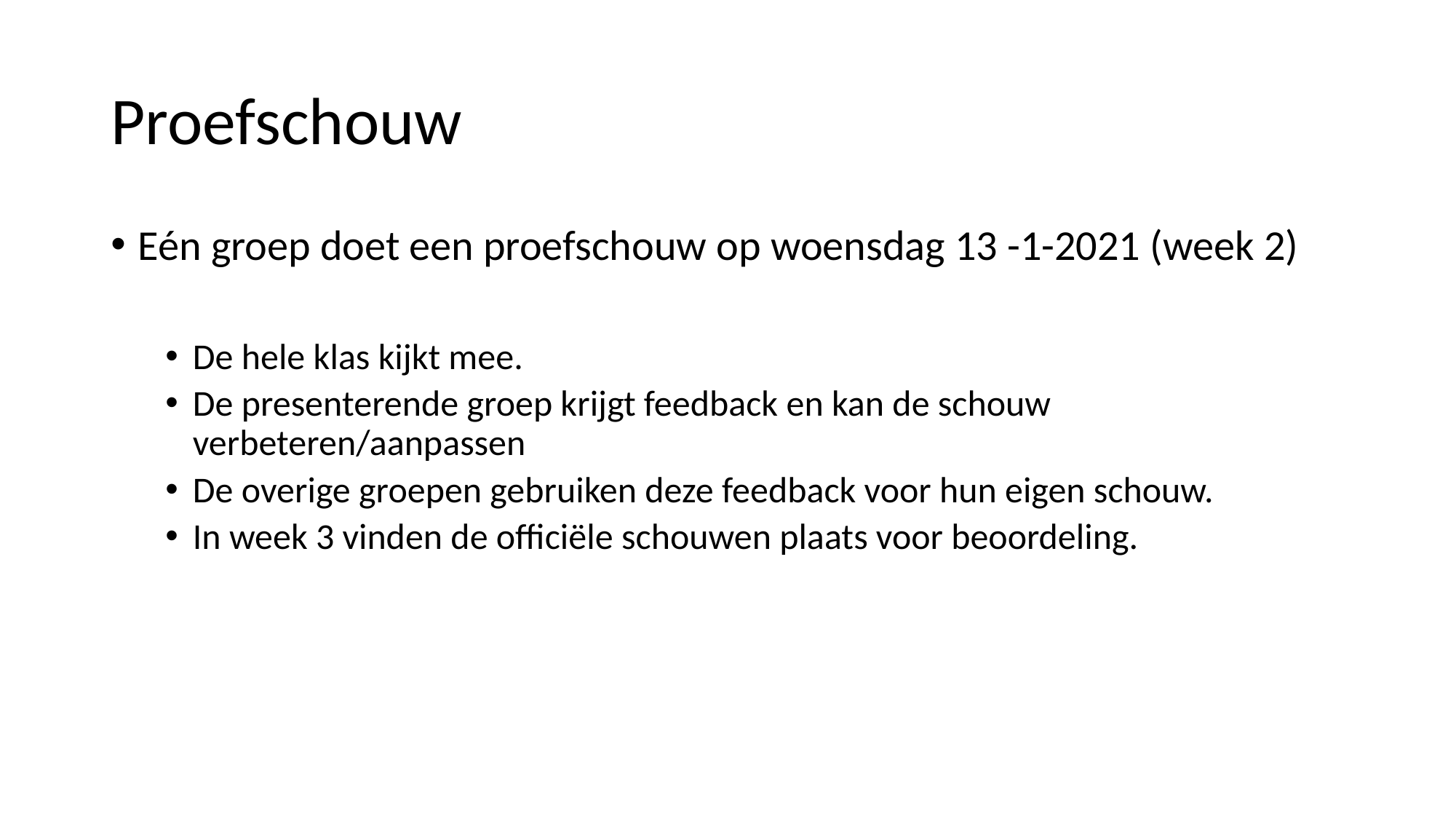

# Proefschouw
Eén groep doet een proefschouw op woensdag 13 -1-2021 (week 2)

De hele klas kijkt mee.
De presenterende groep krijgt feedback en kan de schouw verbeteren/aanpassen
De overige groepen gebruiken deze feedback voor hun eigen schouw.
In week 3 vinden de officiële schouwen plaats voor beoordeling.